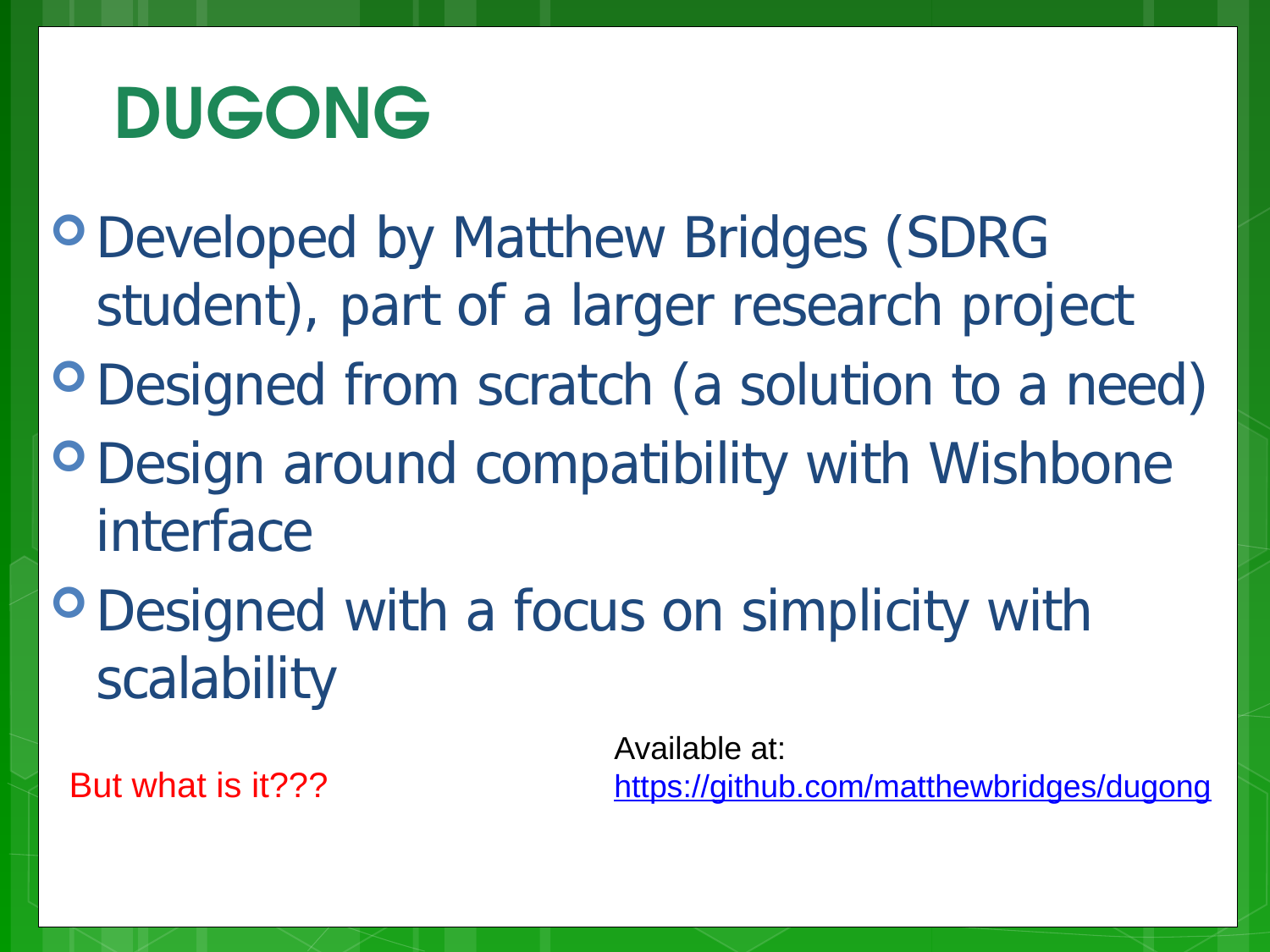

# DUGONG
Developed by Matthew Bridges (SDRG student), part of a larger research project
Designed from scratch (a solution to a need)
Design around compatibility with Wishbone interface
Designed with a focus on simplicity with scalability
Available at:
https://github.com/matthewbridges/dugong
But what is it???